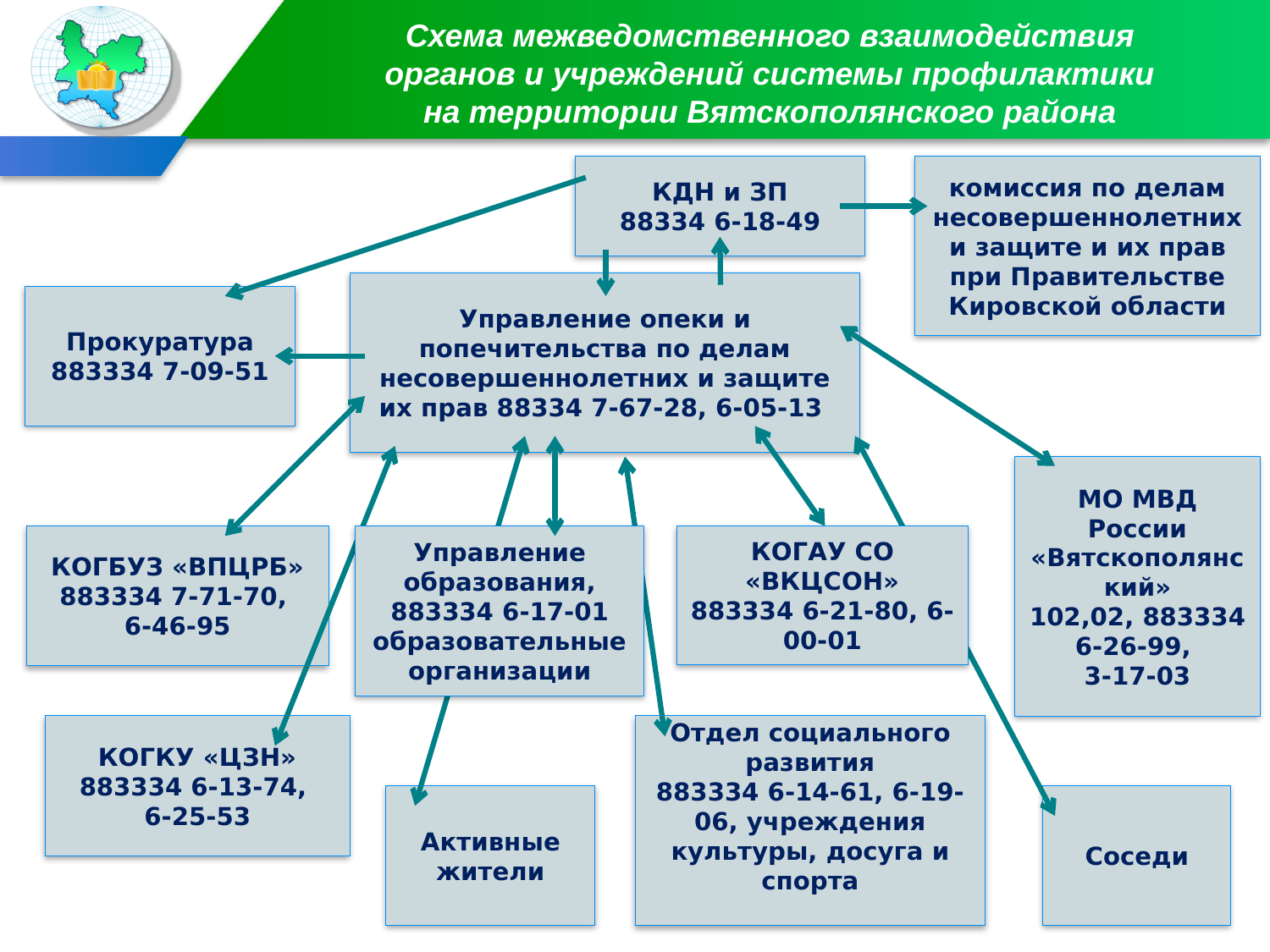

# Схема межведомственного взаимодействия органов и учреждений системы профилактики на территории Вятскополянского района
КДН и ЗП
88334 6-18-49
комиссия по делам несовершеннолетних и защите и их прав при Правительстве Кировской области
Управление опеки и попечительства по делам несовершеннолетних и защите их прав 88334 7-67-28, 6-05-13
Прокуратура
883334 7-09-51

МО МВД России «Вятскополянский»
102,02, 883334
6-26-99,
3-17-03
КОГБУЗ «ВПЦРБ»
883334 7-71-70,
6-46-95
Управление образования,
883334 6-17-01 образовательные организации
КОГАУ СО «ВКЦСОН»
883334 6-21-80, 6-00-01
КОГКУ «ЦЗН»
883334 6-13-74,
6-25-53
Отдел социального развития
883334 6-14-61, 6-19-06, учреждения культуры, досуга и спорта

Активные жители
Соседи